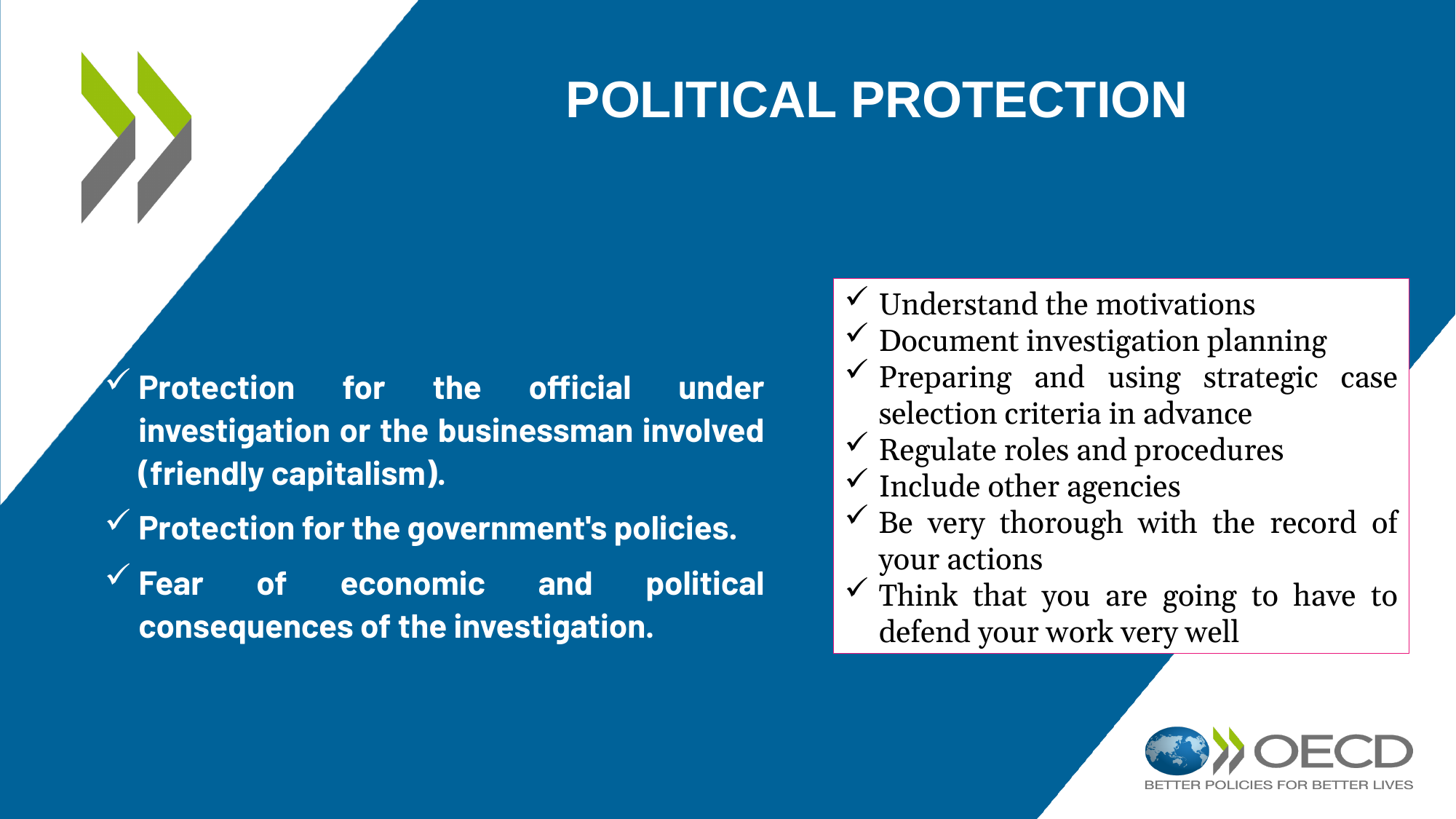

# Political protection
Understand the motivations
Document investigation planning
Preparing and using strategic case selection criteria in advance
Regulate roles and procedures
Include other agencies
Be very thorough with the record of your actions
Think that you are going to have to defend your work very well
Protection for the official under investigation or the businessman involved (friendly capitalism).
Protection for the government's policies.
Fear of economic and political consequences of the investigation.